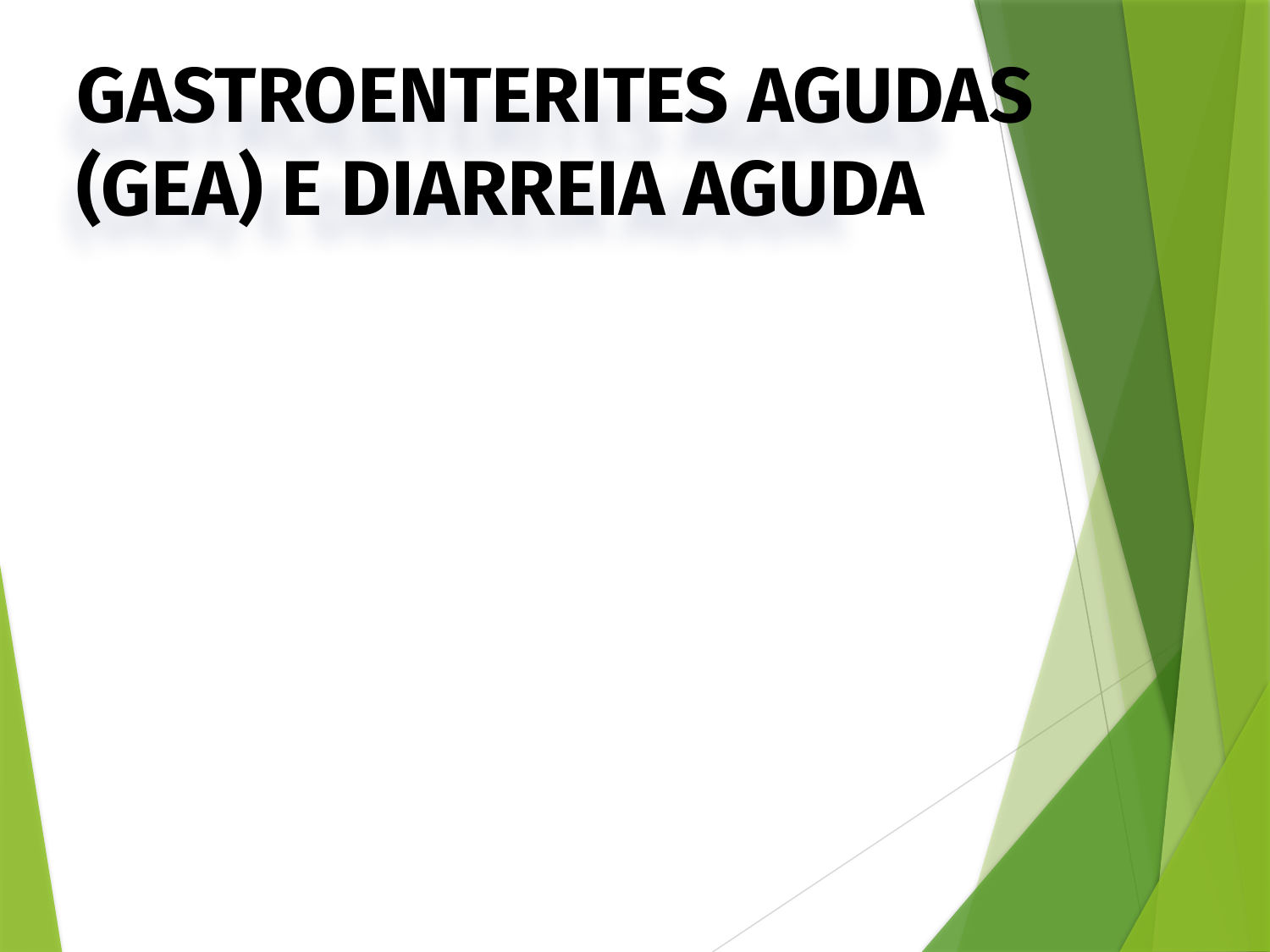

# GASTROENTERITES AGUDAS (GEA) E DIARREIA AGUDA